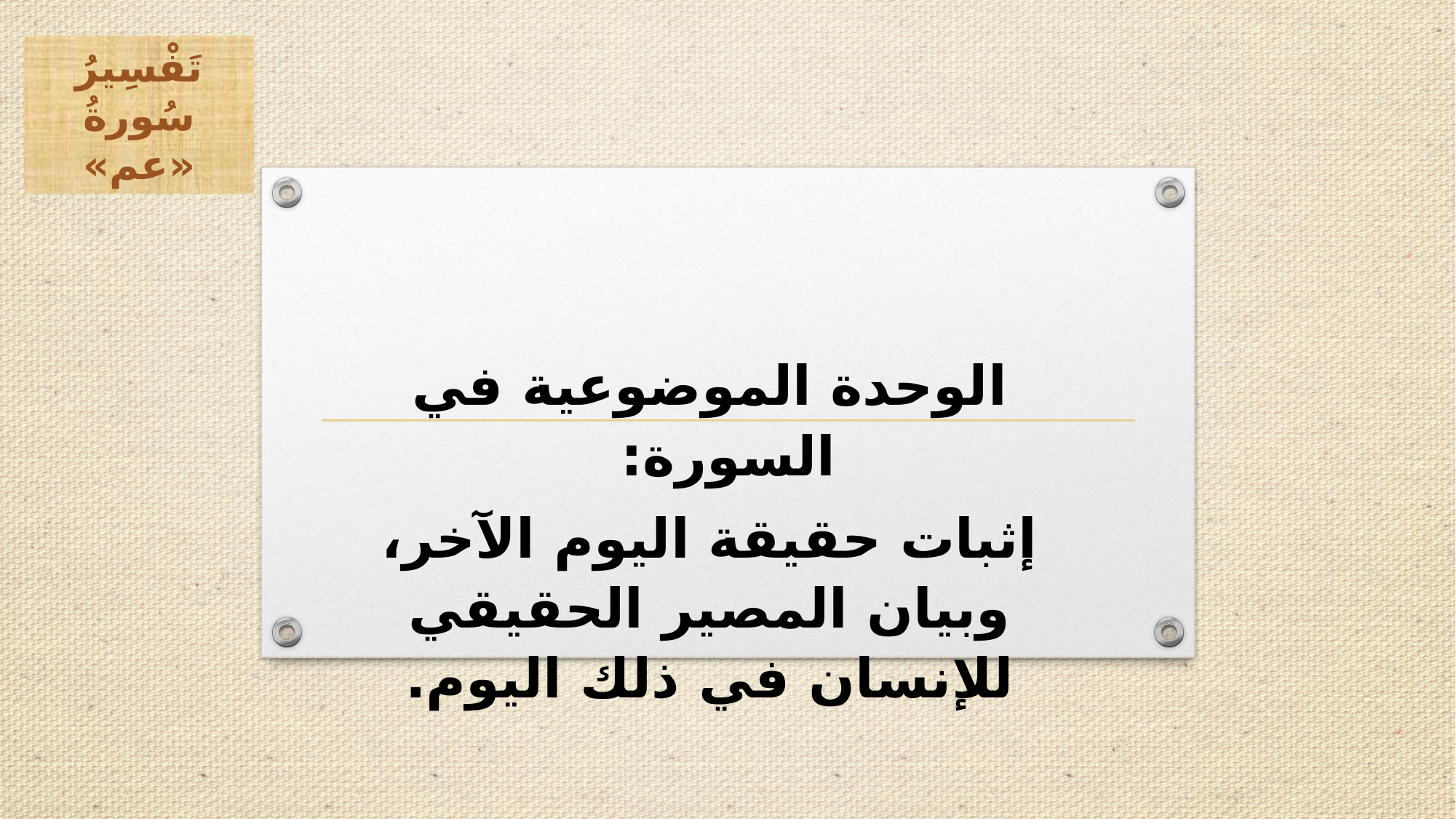

تَفْسِيرُ سُورةُ «عم»
الوحدة الموضوعية في السورة:
إثبات حقيقة اليوم الآخر، وبيان المصير الحقيقي للإنسان في ذلك اليوم.